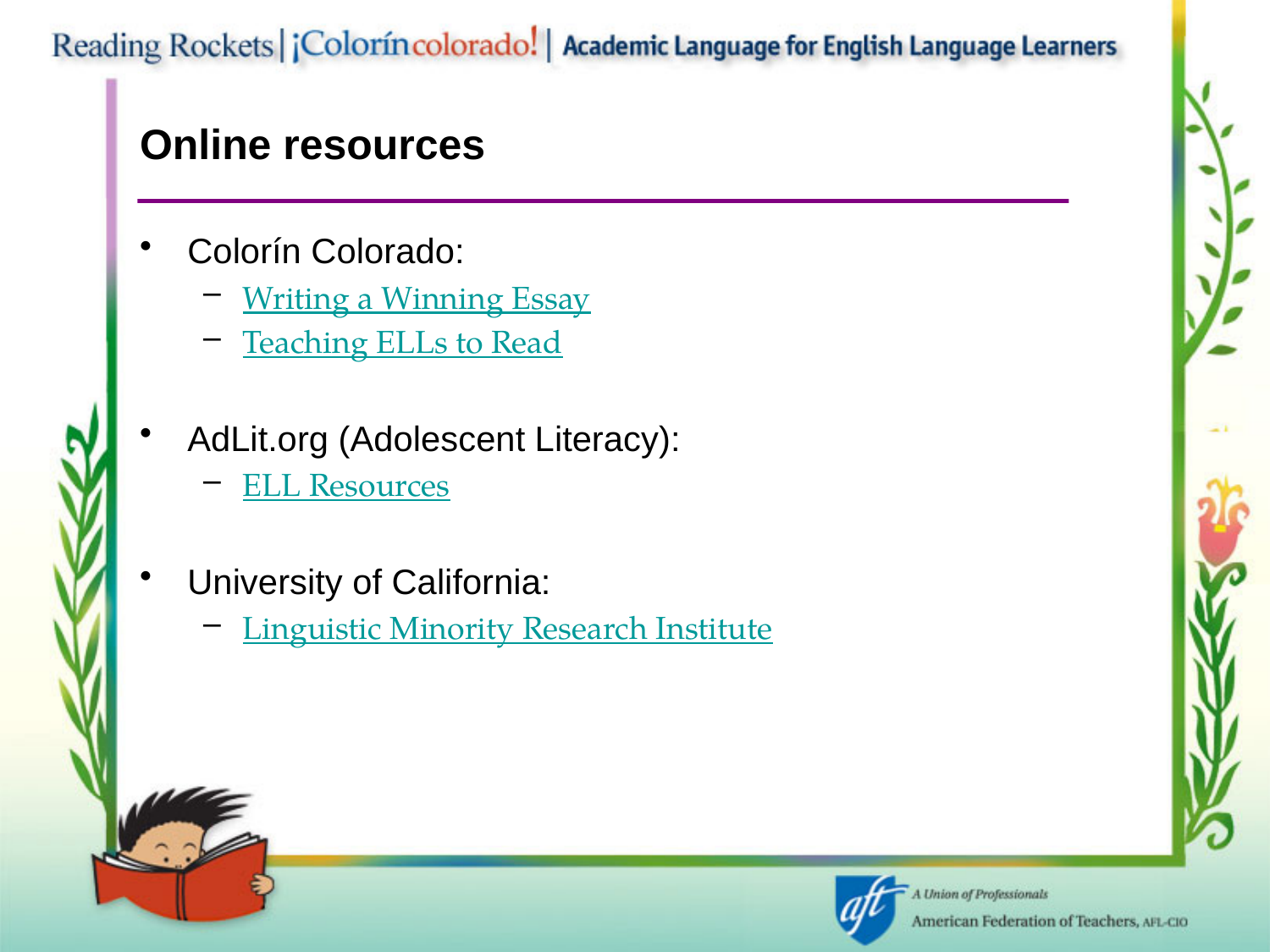

# Online resources
Colorín Colorado:
Writing a Winning Essay
Teaching ELLs to Read

AdLit.org (Adolescent Literacy):
ELL Resources

University of California:
Linguistic Minority Research Institute